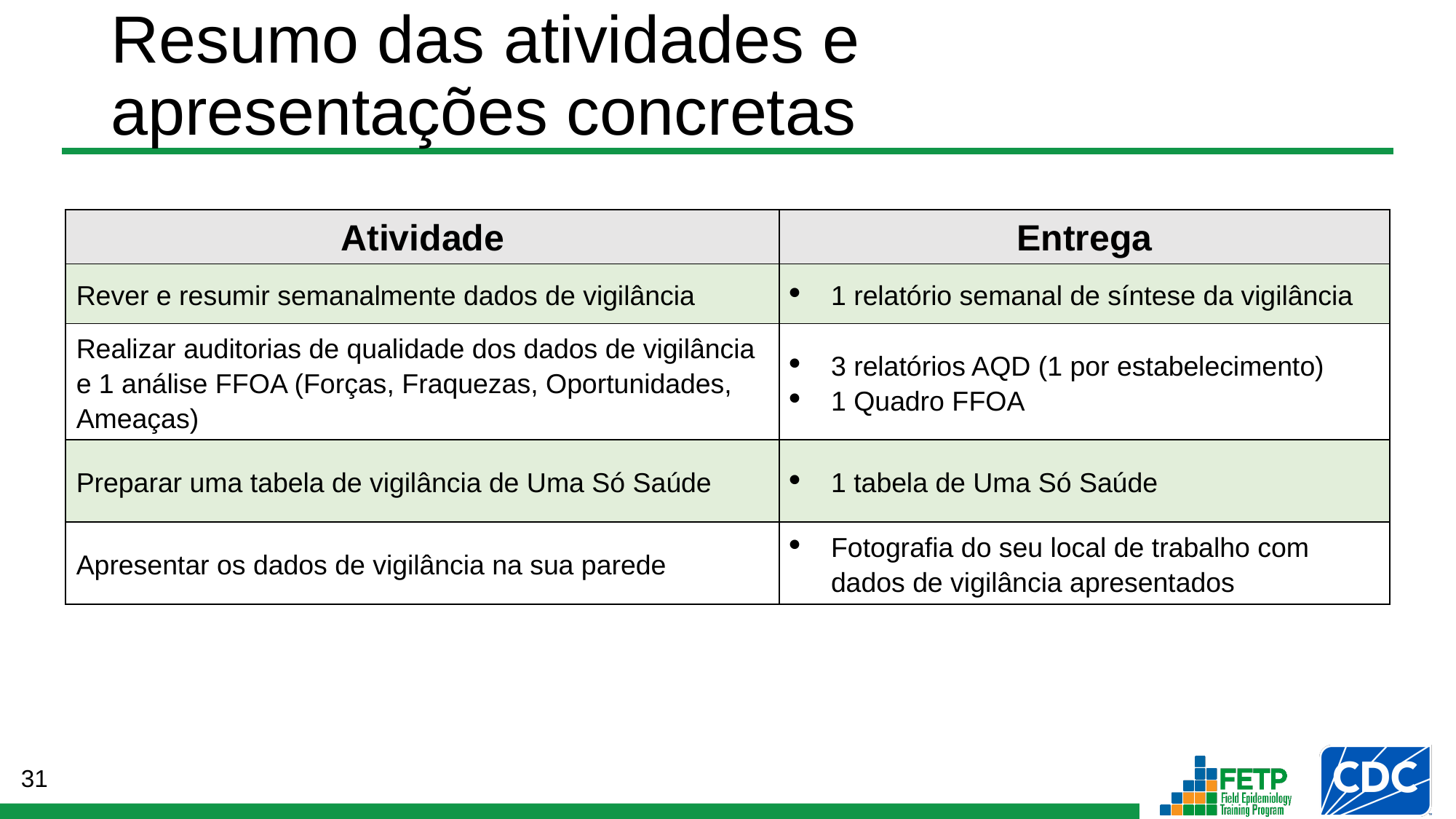

# Resumo das atividades e apresentações concretas
| Atividade | Entrega |
| --- | --- |
| Rever e resumir semanalmente dados de vigilância | 1 relatório semanal de síntese da vigilância |
| Realizar auditorias de qualidade dos dados de vigilância e 1 análise FFOA (Forças, Fraquezas, Oportunidades, Ameaças) | 3 relatórios AQD (1 por estabelecimento) 1 Quadro FFOA |
| Preparar uma tabela de vigilância de Uma Só Saúde | 1 tabela de Uma Só Saúde |
| Apresentar os dados de vigilância na sua parede | Fotografia do seu local de trabalho com dados de vigilância apresentados |